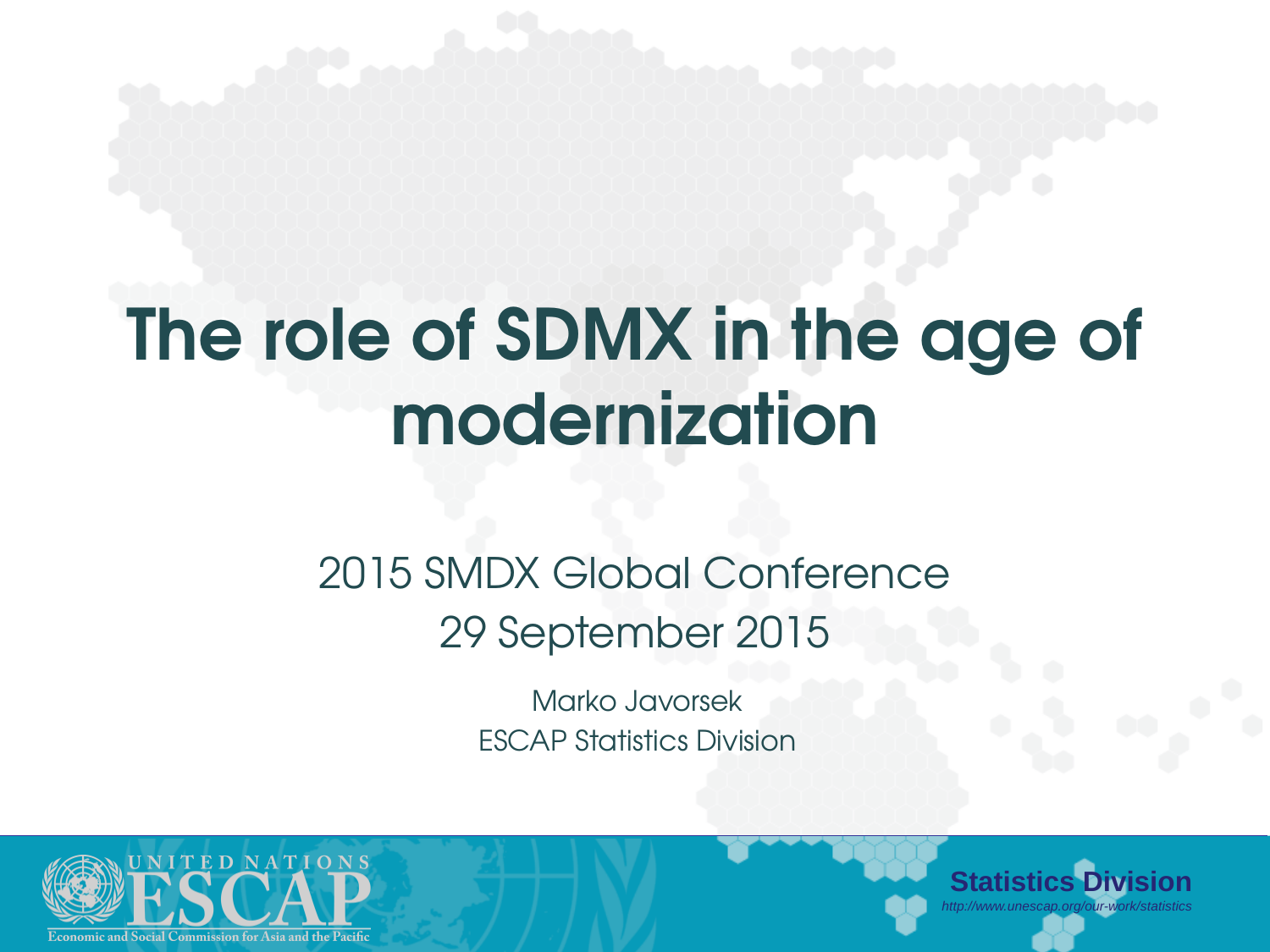

# The role of SDMX in the age of modernization
2015 SMDX Global Conference
29 September 2015
Marko Javorsek
ESCAP Statistics Division